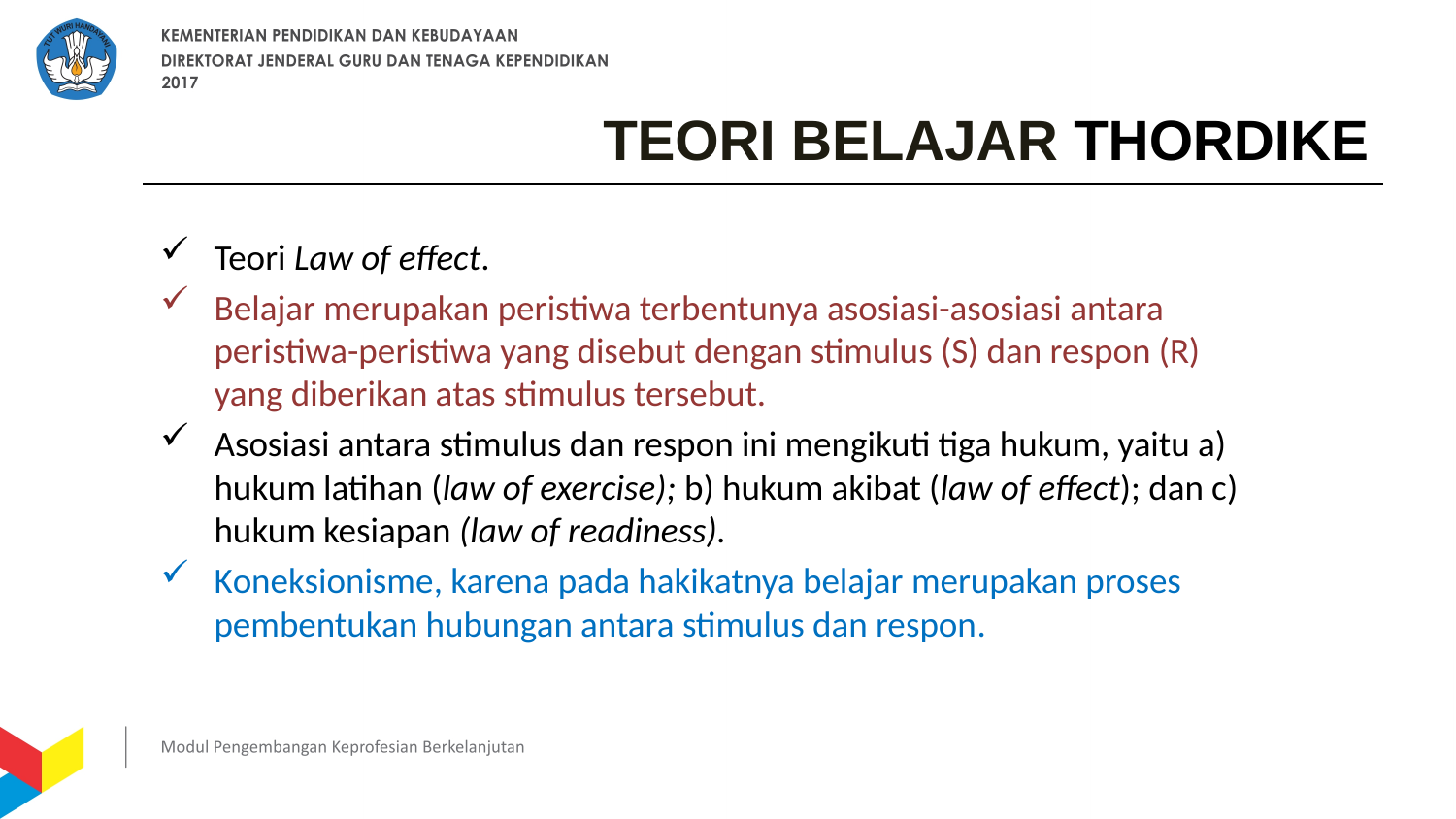

# TEORI BELAJAR THORDIKE

Teori Law of effect.
Belajar merupakan peristiwa terbentunya asosiasi-asosiasi antara peristiwa-peristiwa yang disebut dengan stimulus (S) dan respon (R) yang diberikan atas stimulus tersebut.
Asosiasi antara stimulus dan respon ini mengikuti tiga hukum, yaitu a) hukum latihan (law of exercise); b) hukum akibat (law of effect); dan c) hukum kesiapan (law of readiness).
Koneksionisme, karena pada hakikatnya belajar merupakan proses pembentukan hubungan antara stimulus dan respon.